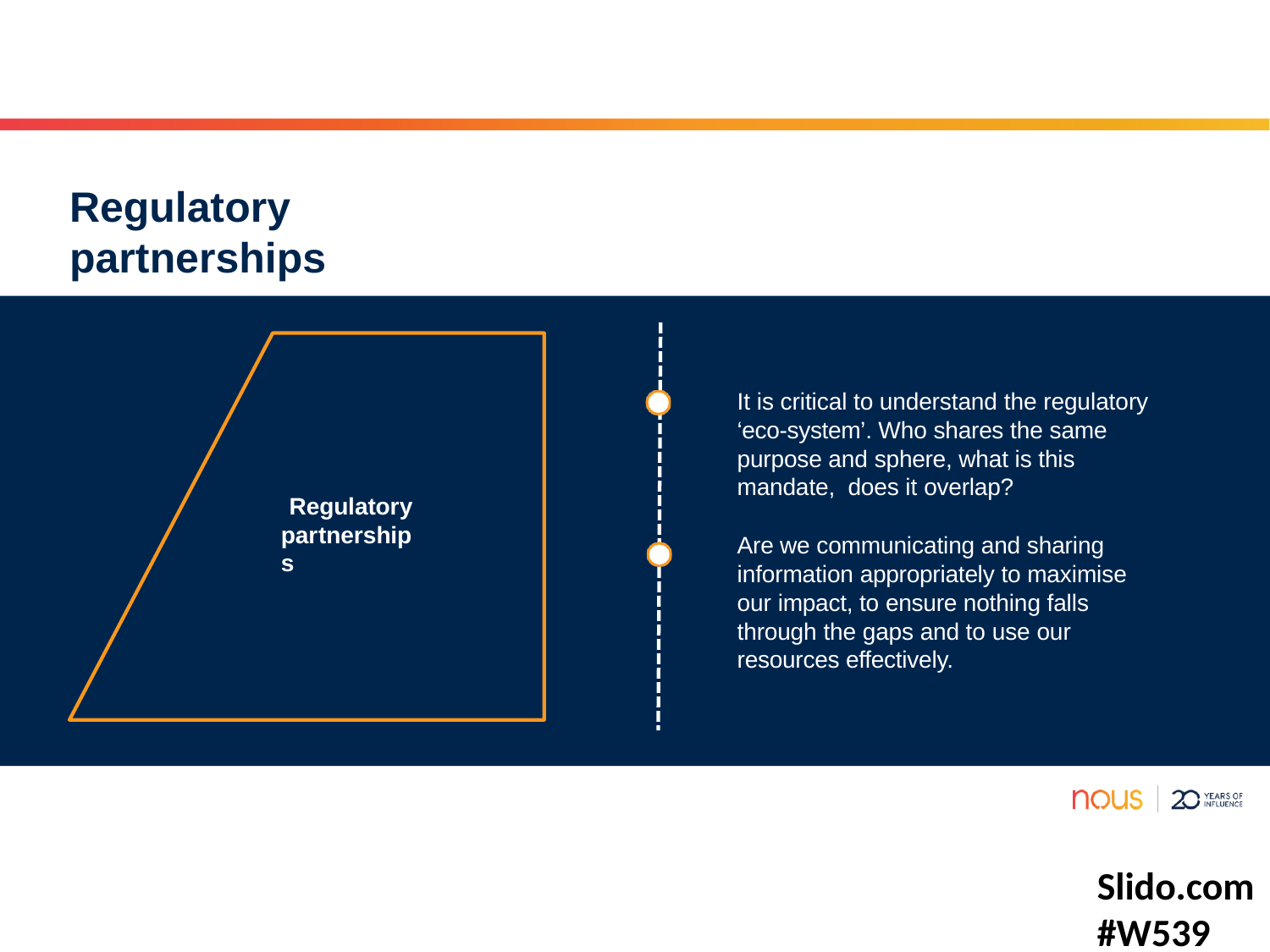

# Regulatory partnerships

It is critical to understand the regulatory  ‘eco-system’. Who shares the same  purpose and sphere, what is this mandate,  does it overlap?

Regulatory  partnerships
Are we communicating and sharing  information appropriately to maximise  our impact, to ensure nothing falls  through the gaps and to use our  resources effectively.

Slido.com #W539